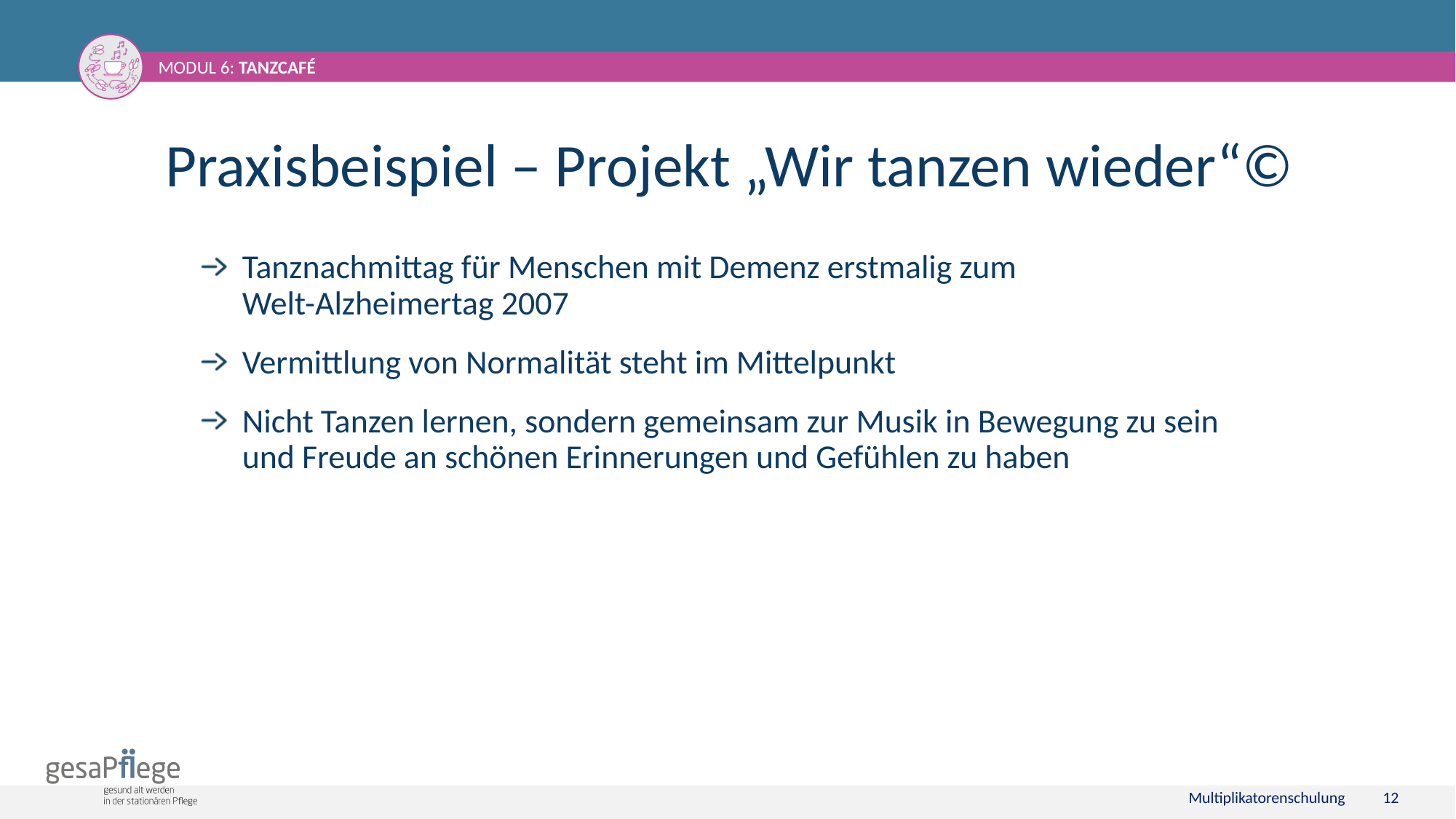

# Praxisbeispiel – Projekt „Wir tanzen wieder“©
Tanznachmittag für Menschen mit Demenz erstmalig zum
Welt-Alzheimertag 2007
Vermittlung von Normalität steht im Mittelpunkt
Nicht Tanzen lernen, sondern gemeinsam zur Musik in Bewegung zu sein
und Freude an schönen Erinnerungen und Gefühlen zu haben
Multiplikatorenschulung
12